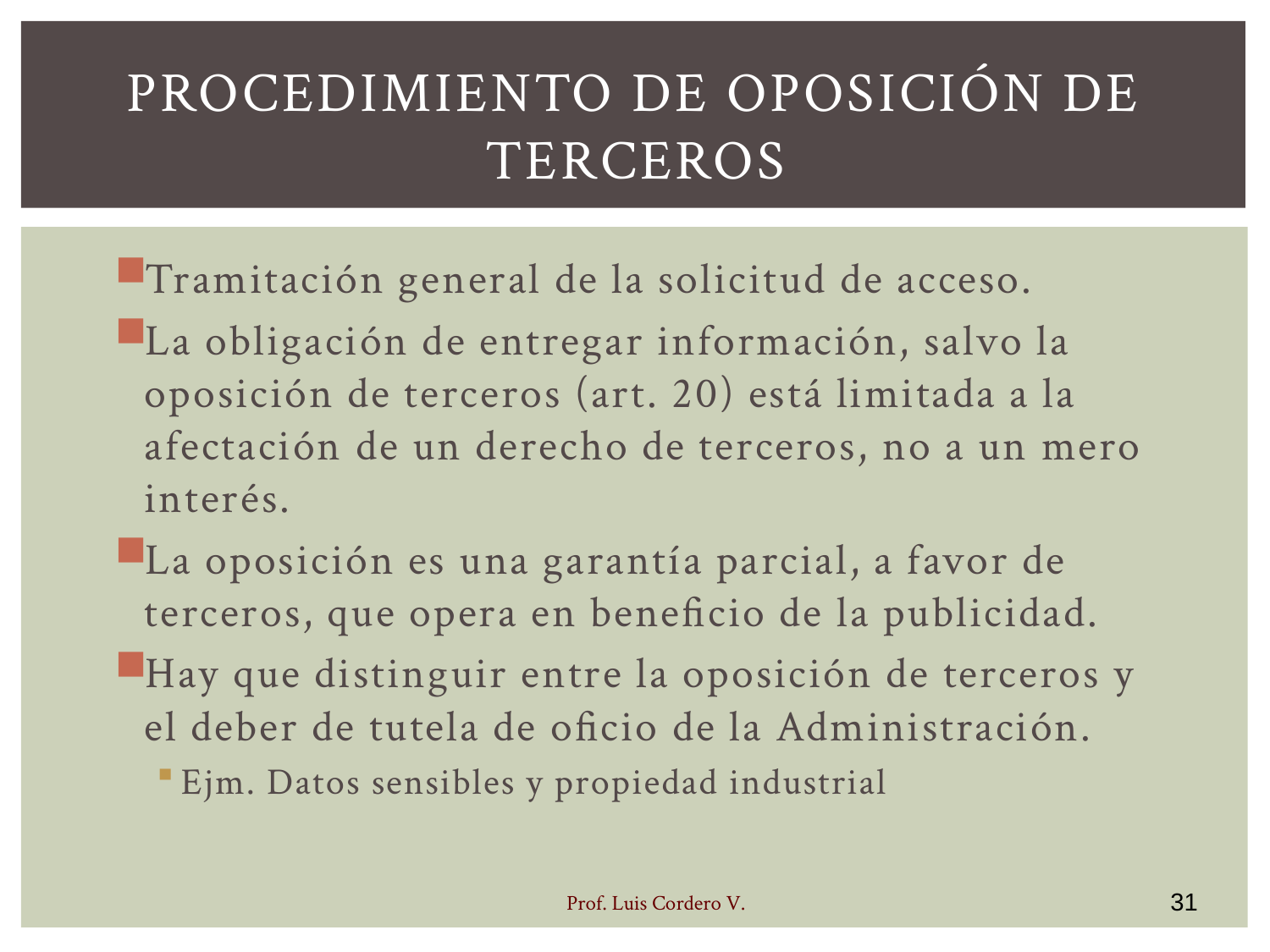

# Procedimiento de oposición de terceros
Tramitación general de la solicitud de acceso.
La obligación de entregar información, salvo la oposición de terceros (art. 20) está limitada a la afectación de un derecho de terceros, no a un mero interés.
La oposición es una garantía parcial, a favor de terceros, que opera en beneficio de la publicidad.
Hay que distinguir entre la oposición de terceros y el deber de tutela de oficio de la Administración.
Ejm. Datos sensibles y propiedad industrial
31
Prof. Luis Cordero V.